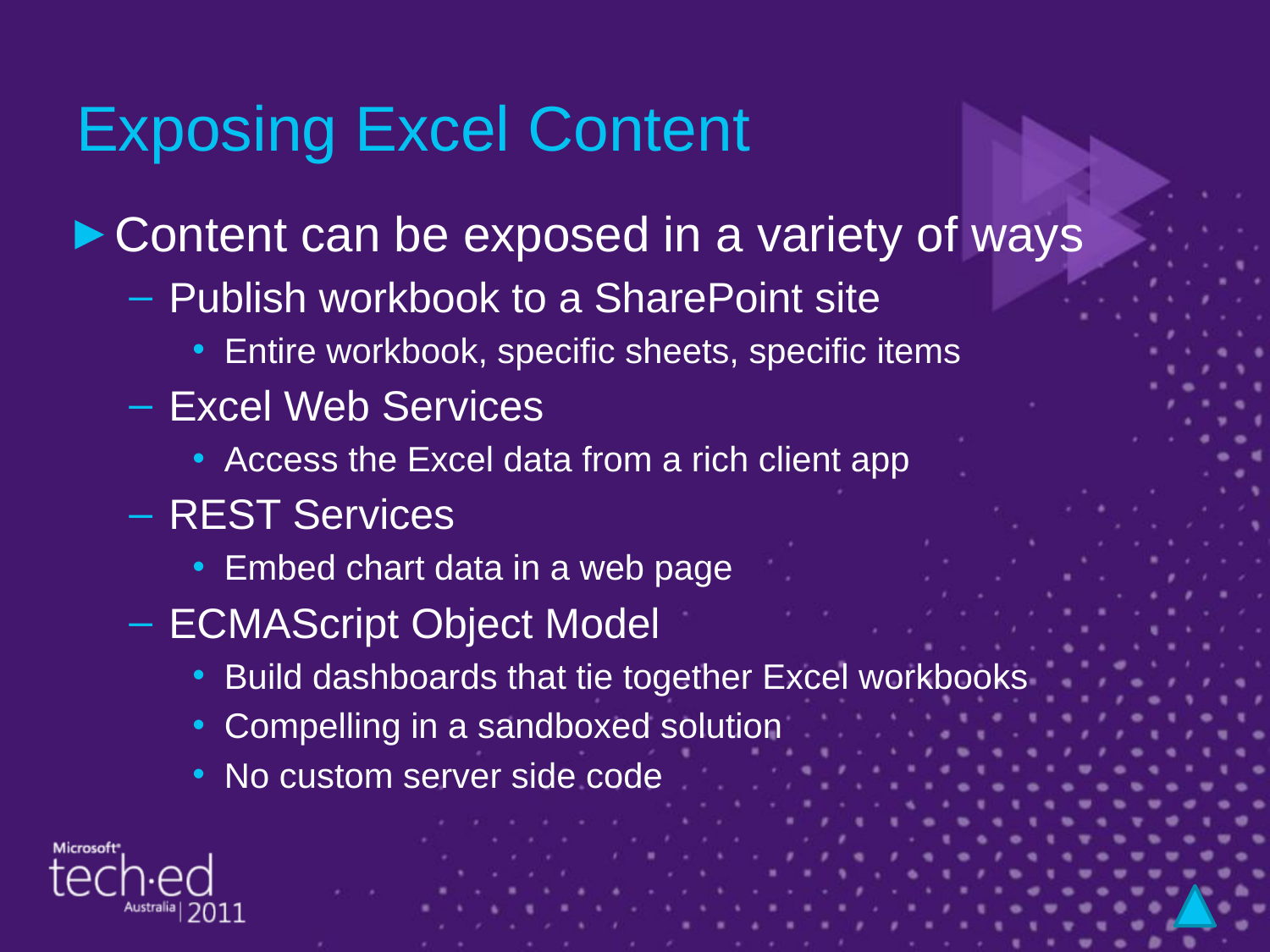

# Exposing Excel Content
Content can be exposed in a variety of ways
Publish workbook to a SharePoint site
Entire workbook, specific sheets, specific items
Excel Web Services
Access the Excel data from a rich client app
REST Services
Embed chart data in a web page
ECMAScript Object Model
Build dashboards that tie together Excel workbooks
Compelling in a sandboxed solution
No custom server side code